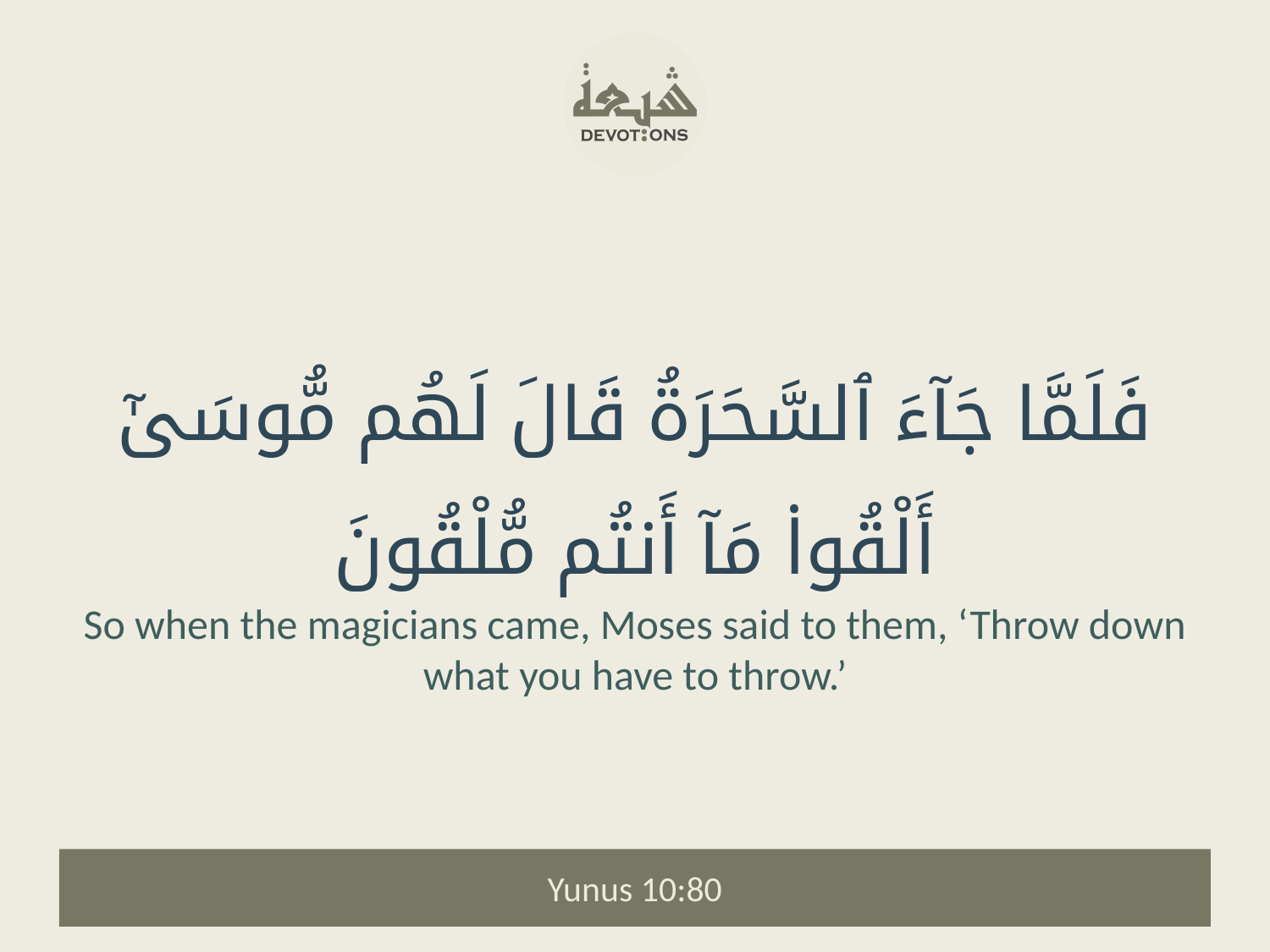

فَلَمَّا جَآءَ ٱلسَّحَرَةُ قَالَ لَهُم مُّوسَىٰٓ أَلْقُوا۟ مَآ أَنتُم مُّلْقُونَ
So when the magicians came, Moses said to them, ‘Throw down what you have to throw.’
Yunus 10:80